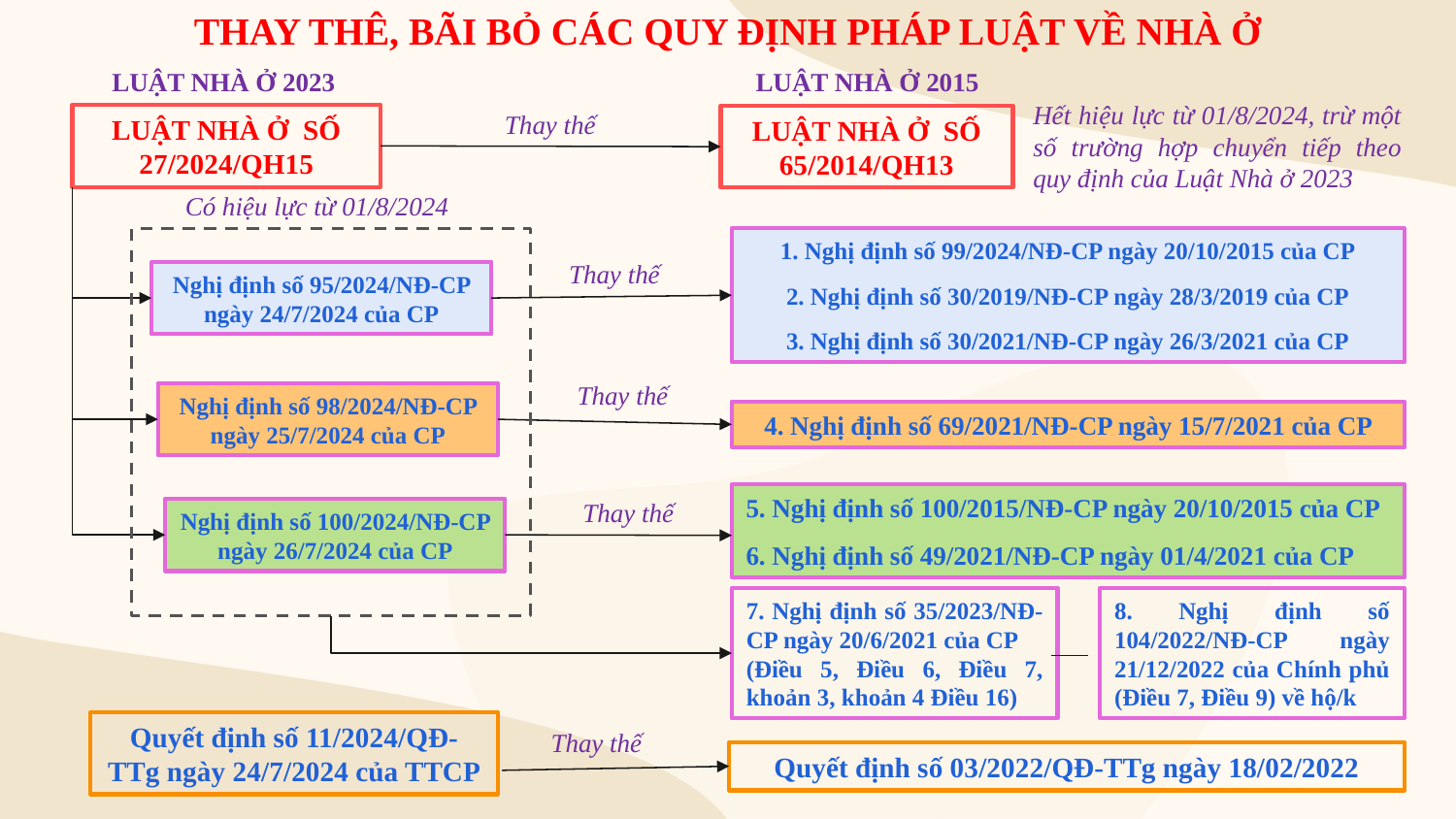

THAY THÊ, BÃI BỎ CÁC QUY ĐỊNH PHÁP LUẬT VỀ NHÀ Ở
LUẬT NHÀ Ở 2023
LUẬT NHÀ Ở 2015
Hết hiệu lực từ 01/8/2024, trừ một số trường hợp chuyển tiếp theo quy định của Luật Nhà ở 2023
Thay thế
LUẬT NHÀ Ở  SỐ 27/2024/QH15
LUẬT NHÀ Ở  SỐ 65/2014/QH13
Có hiệu lực từ 01/8/2024

1. Nghị định số 99/2024/NĐ-CP ngày 20/10/2015 của CP
2. Nghị định số 30/2019/NĐ-CP ngày 28/3/2019 của CP
3. Nghị định số 30/2021/NĐ-CP ngày 26/3/2021 của CP
Thay thế
Nghị định số 95/2024/NĐ-CP ngày 24/7/2024 của CP
Thay thế
Nghị định số 98/2024/NĐ-CP ngày 25/7/2024 của CP
4. Nghị định số 69/2021/NĐ-CP ngày 15/7/2021 của CP
5. Nghị định số 100/2015/NĐ-CP ngày 20/10/2015 của CP
6. Nghị định số 49/2021/NĐ-CP ngày 01/4/2021 của CP
Thay thế
Nghị định số 100/2024/NĐ-CP ngày 26/7/2024 của CP
7. Nghị định số 35/2023/NĐ-CP ngày 20/6/2021 của CP
(Điều 5, Điều 6, Điều 7, khoản 3, khoản 4 Điều 16)
8. Nghị định số 104/2022/NĐ-CP ngày 21/12/2022 của Chính phủ (Điều 7, Điều 9) về hộ/k
Quyết định số 11/2024/QĐ-TTg ngày 24/7/2024 của TTCP
Thay thế
Quyết định số 03/2022/QĐ-TTg ngày 18/02/2022